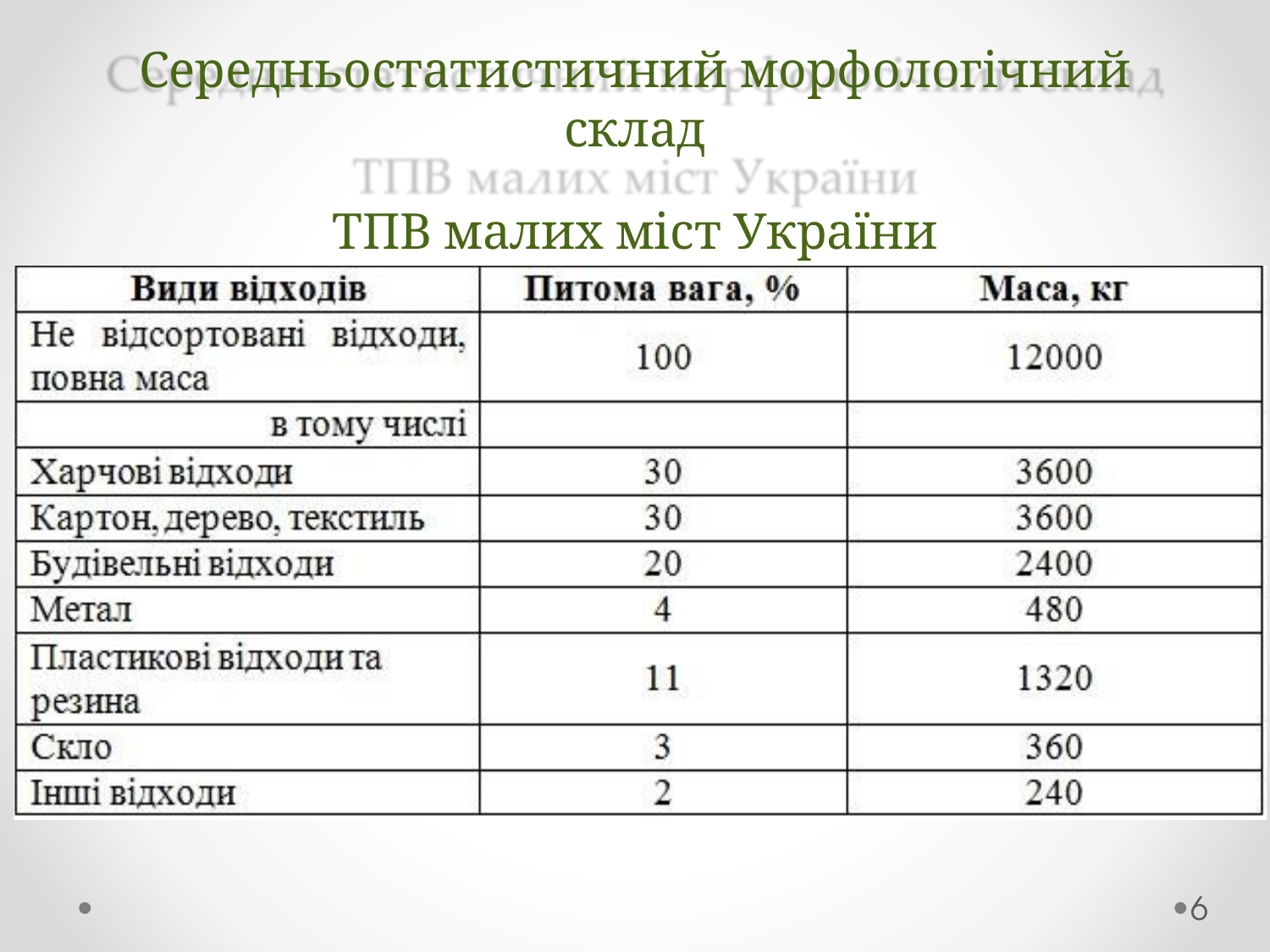

Середньостатистичний морфологічний склад
ТПВ малих міст України

6